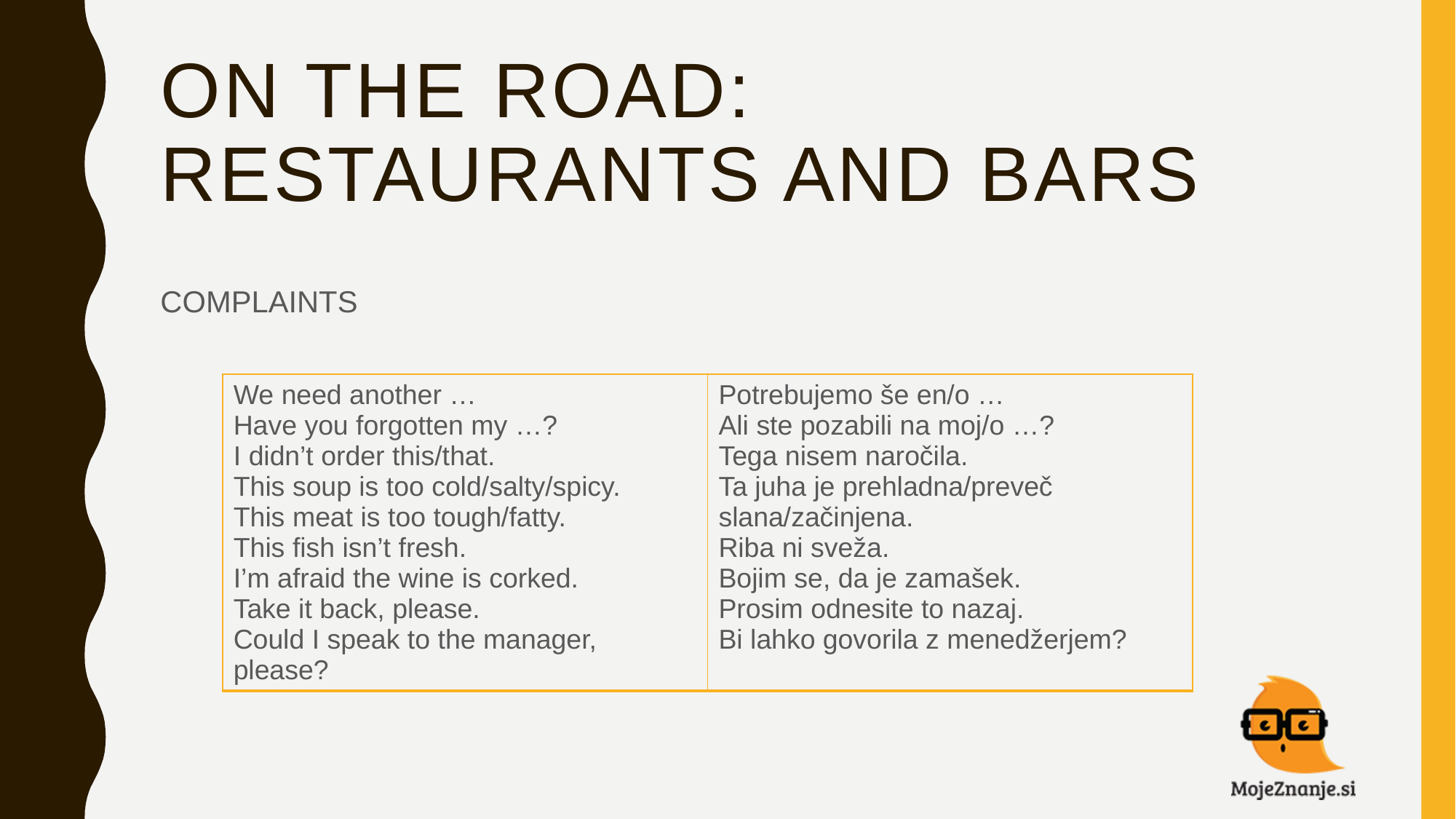

# ON THE ROAD: RESTAURANTS AND BARS
COMPLAINTS
| We need another … Have you forgotten my …? I didn’t order this/that. This soup is too cold/salty/spicy. This meat is too tough/fatty. This fish isn’t fresh. I’m afraid the wine is corked. Take it back, please. Could I speak to the manager, please? | Potrebujemo še en/o … Ali ste pozabili na moj/o …? Tega nisem naročila. Ta juha je prehladna/preveč slana/začinjena. Riba ni sveža. Bojim se, da je zamašek. Prosim odnesite to nazaj. Bi lahko govorila z menedžerjem? |
| --- | --- |